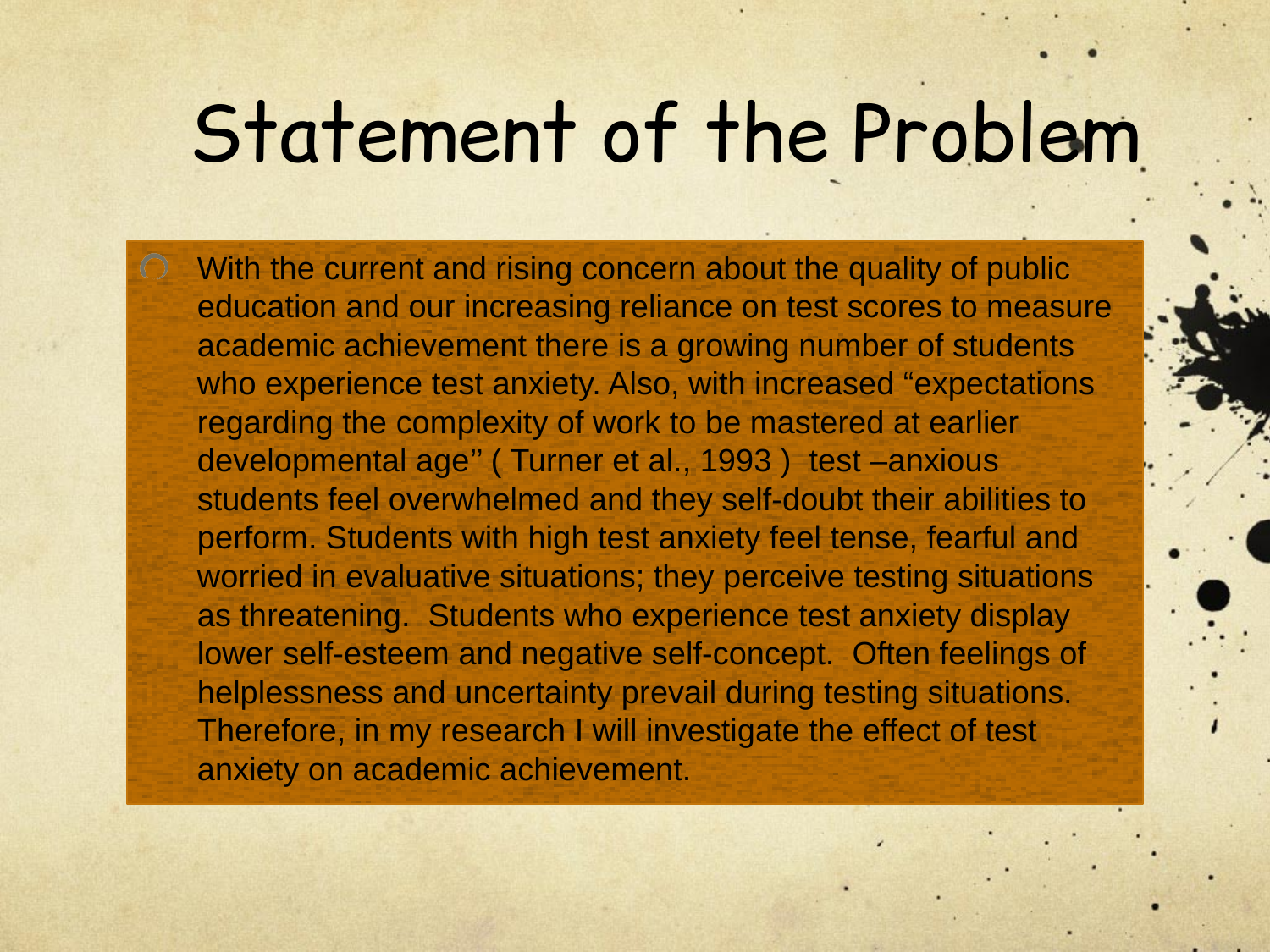

# Statement of the Problem
With the current and rising concern about the quality of public education and our increasing reliance on test scores to measure academic achievement there is a growing number of students who experience test anxiety. Also, with increased “expectations regarding the complexity of work to be mastered at earlier developmental age’’ ( Turner et al., 1993 )  test –anxious students feel overwhelmed and they self-doubt their abilities to perform. Students with high test anxiety feel tense, fearful and worried in evaluative situations; they perceive testing situations as threatening.  Students who experience test anxiety display lower self-esteem and negative self-concept.  Often feelings of helplessness and uncertainty prevail during testing situations. Therefore, in my research I will investigate the effect of test anxiety on academic achievement.